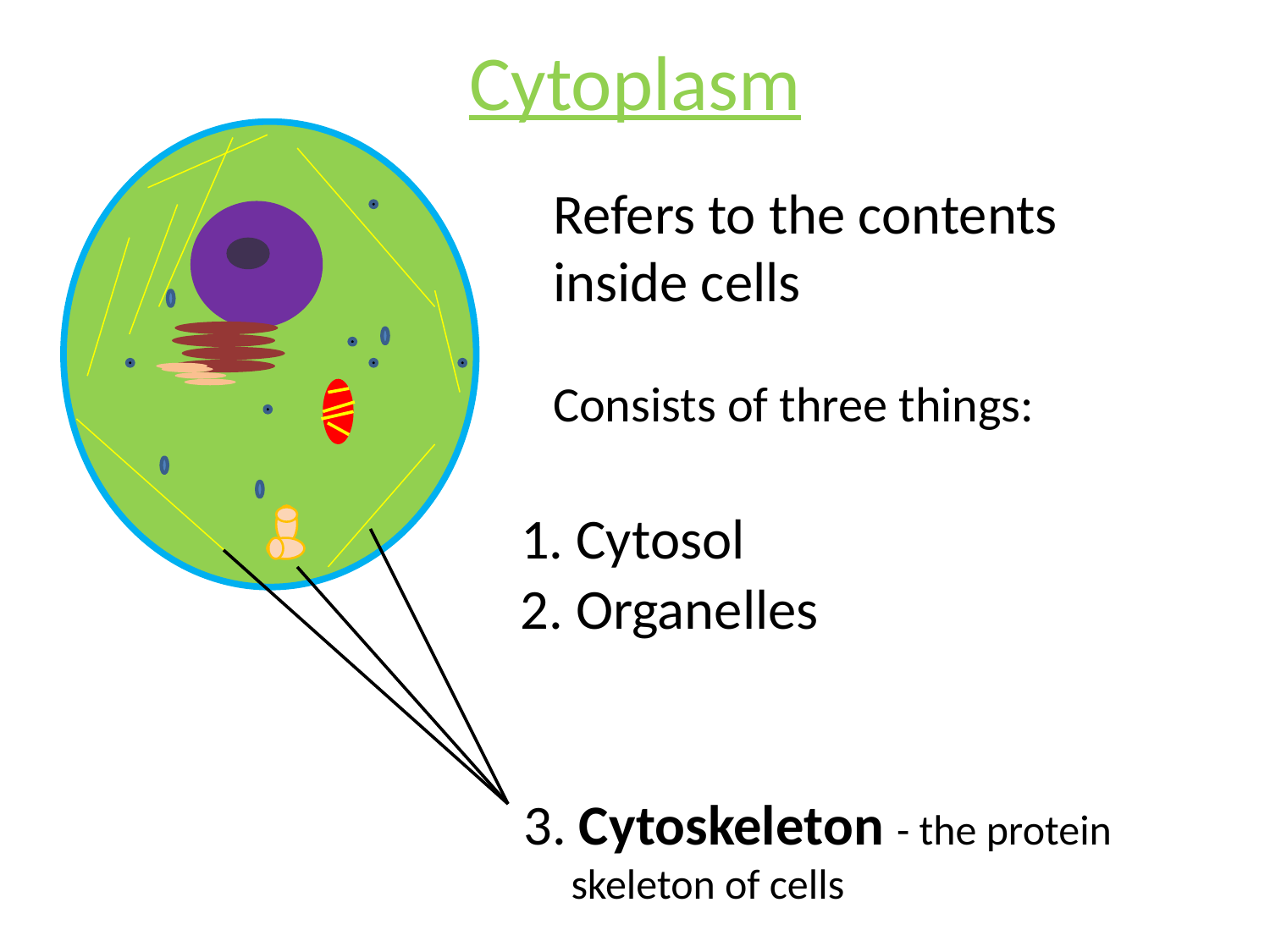

# Cytoplasm

Refers to the contents
inside cells

Consists of three things:

1. Cytosol

2. Organelles
3. Cytoskeleton - the protein
     skeleton of cells